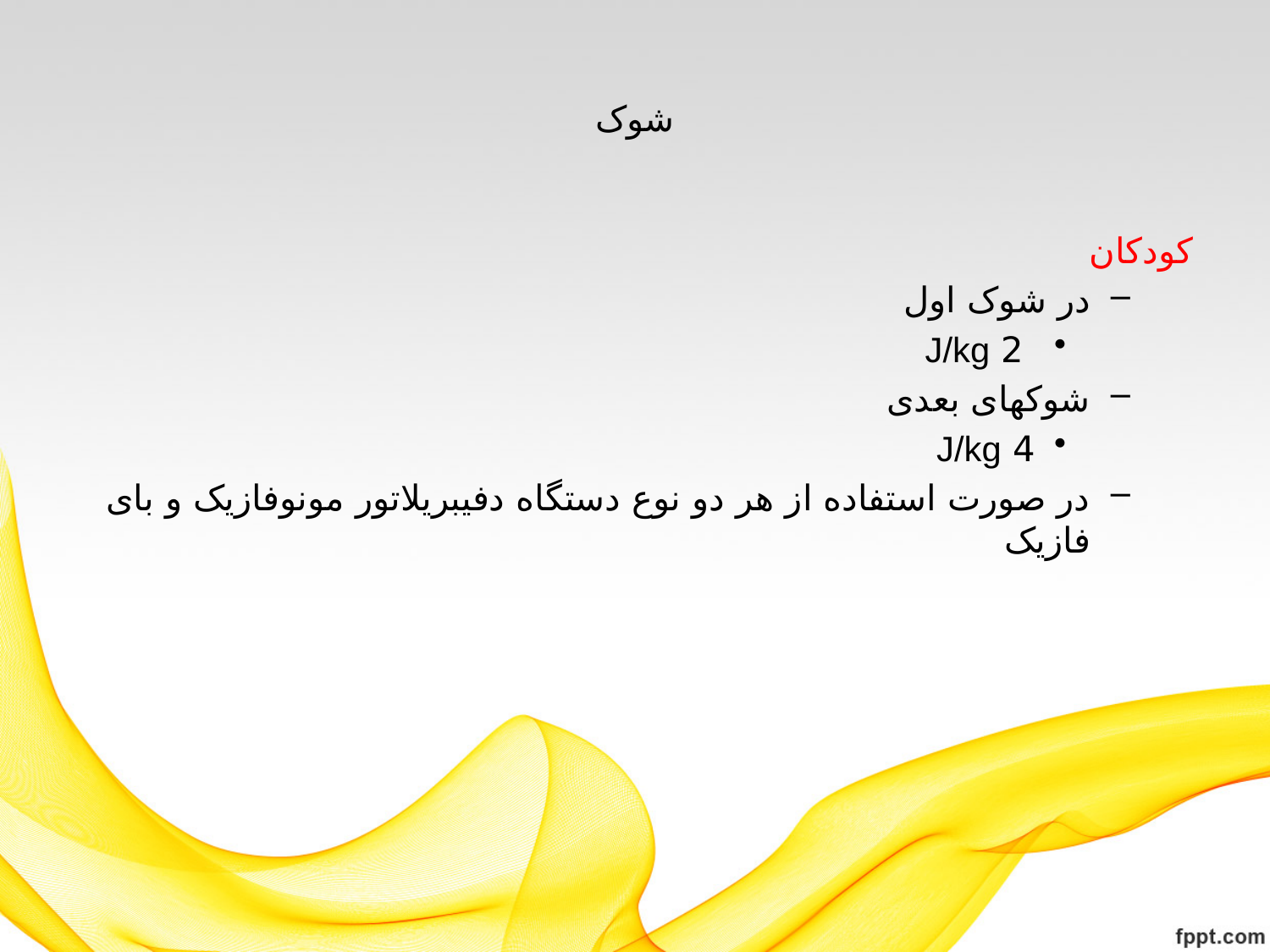

# شوک
کودکان
در شوک اول
 2 J/kg
شوکهای بعدی
4 J/kg
در صورت استفاده از هر دو نوع دستگاه دفیبریلاتور مونوفازیک و بای فازیک